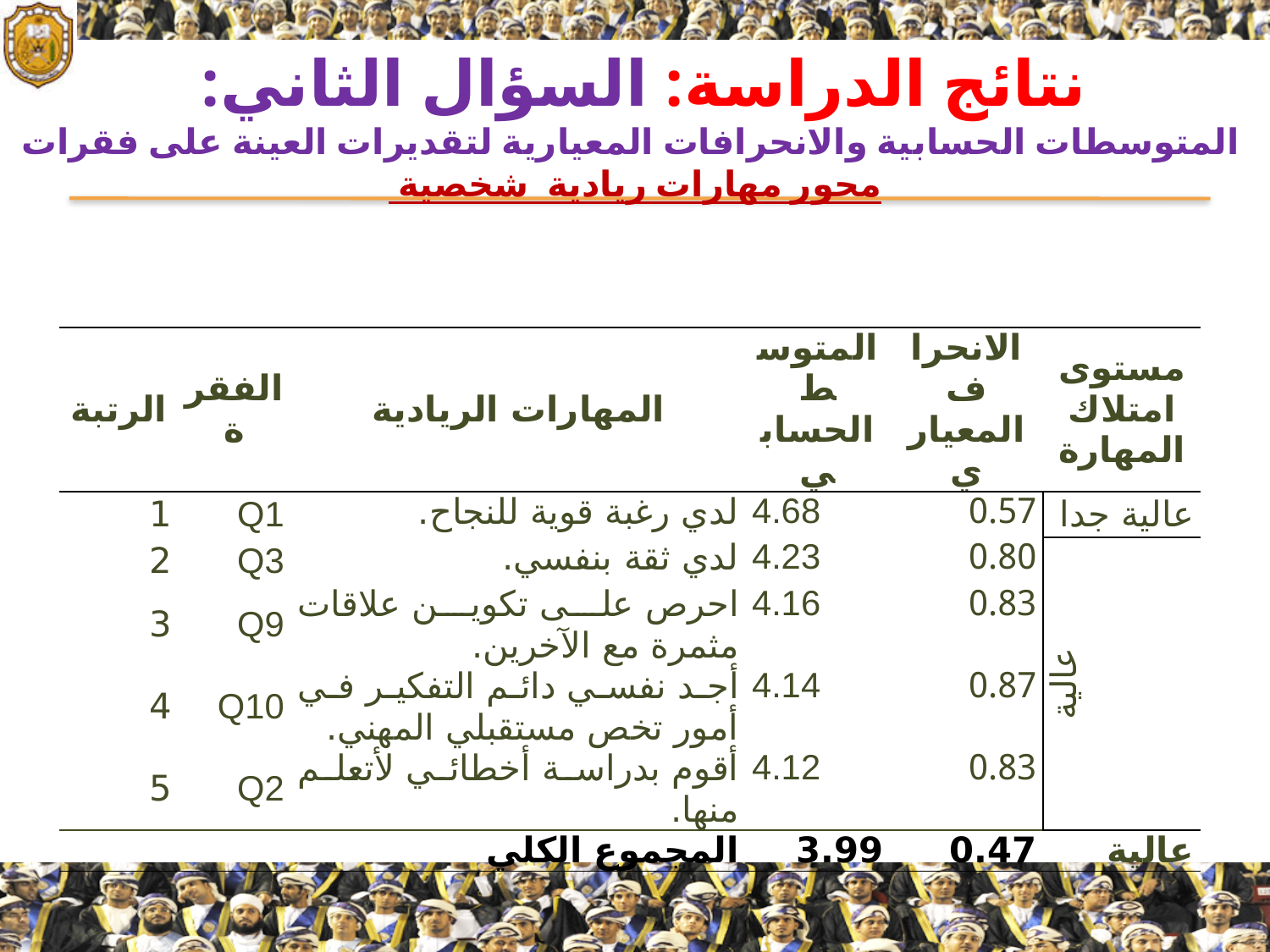

# نتائج الدراسة: السؤال الثاني: المتوسطات الحسابية والانحرافات المعيارية لتقديرات العينة على فقرات محور مهارات ريادية  شخصية
| الرتبة | الفقرة | المهارات الريادية | المتوسط الحسابي | الانحراف المعياري | مستوى امتلاك المهارة |
| --- | --- | --- | --- | --- | --- |
| 1 | Q1 | لدي رغبة قوية للنجاح. | 4.68 | 0.57 | عالية جدا |
| 2 | Q3 | لدي ثقة بنفسي. | 4.23 | 0.80 | عالية |
| 3 | Q9 | احرص على تكوين علاقات مثمرة مع الآخرين. | 4.16 | 0.83 |  |
| 4 | Q10 | أجد نفسي دائم التفكير في أمور تخص مستقبلي المهني. | 4.14 | 0.87 |  |
| 5 | Q2 | أقوم بدراسة أخطائي لأتعلم منها. | 4.12 | 0.83 |  |
| المجموع الكلي |  |  | 3.99 | 0.47 | عالية |